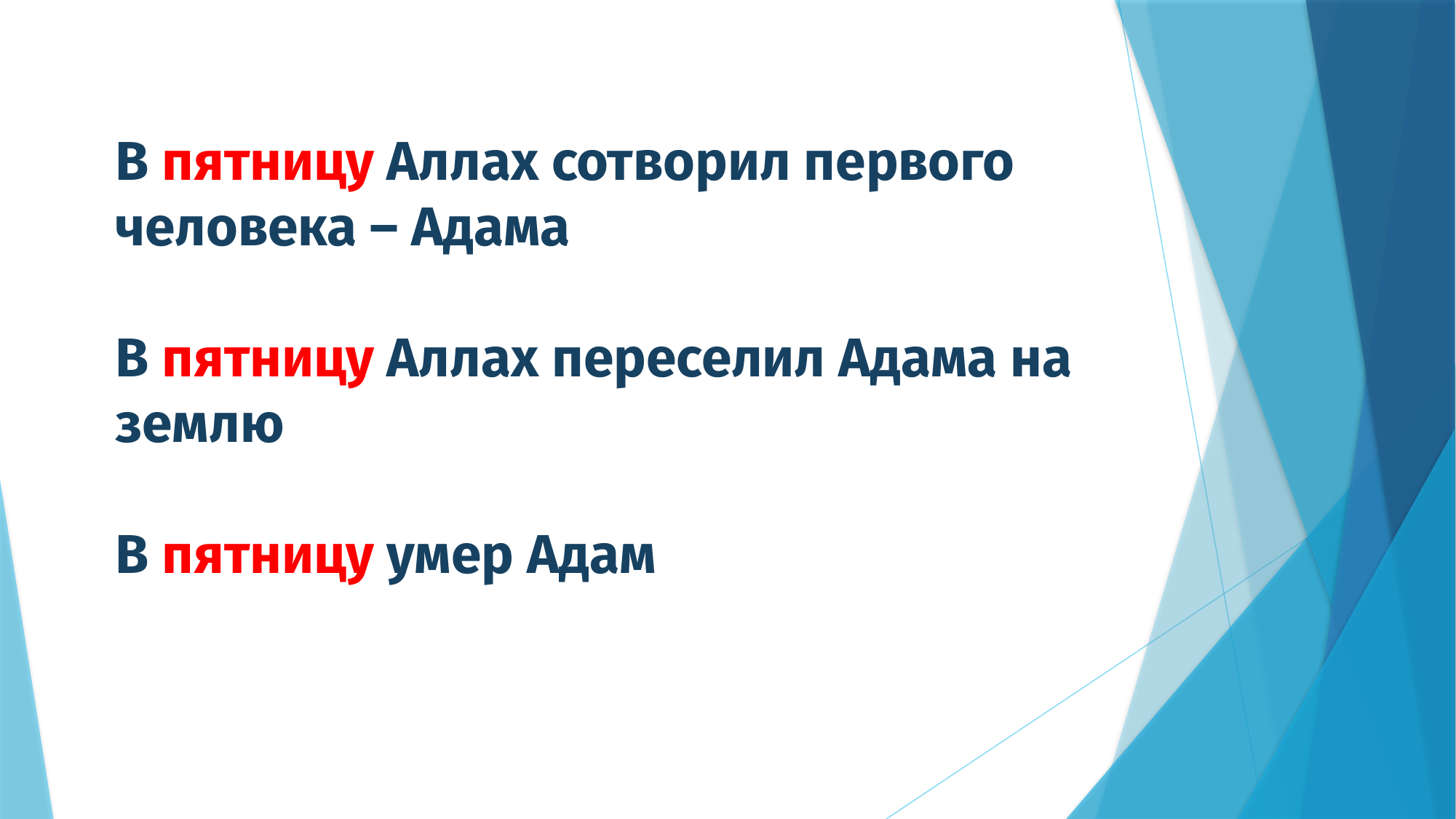

# В пятницу Аллах сотворил первого человека – Адама В пятницу Аллах переселил Адама на землю В пятницу умер Адам